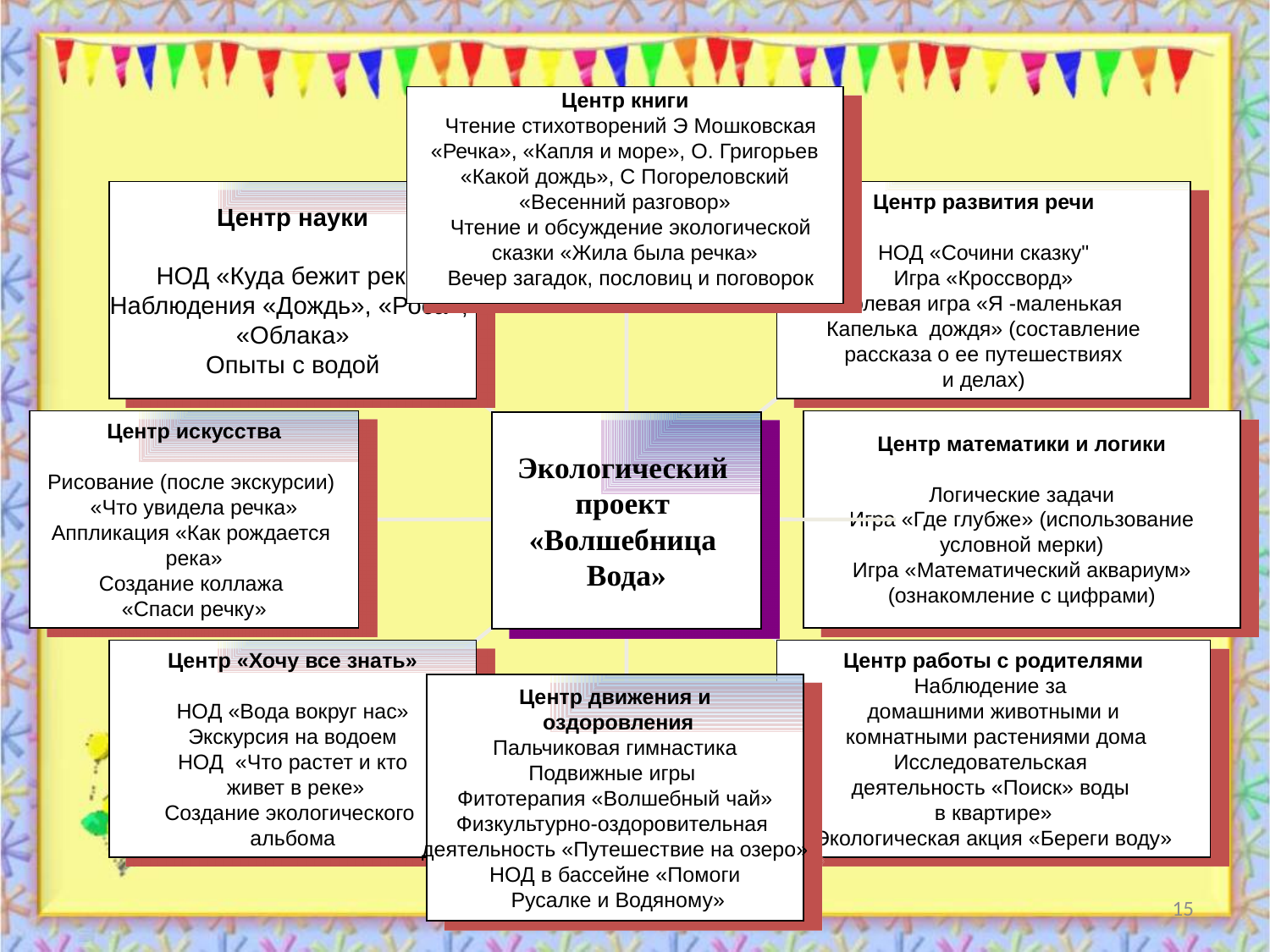

Центр книги
  Чтение стихотворений Э Мошковская «Речка», «Капля и море», О. Григорьев «Какой дождь», С Погореловский «Весенний разговор»
  Чтение и обсуждение экологической сказки «Жила была речка»
  Вечер загадок, пословиц и поговорок
Центр науки

НОД «Куда бежит река"
Наблюдения «Дождь», «Роса»,
«Облака»
Опыты с водой
Центр развития речи

НОД «Сочини сказку"
Игра «Кроссворд»
Ролевая игра «Я -маленькая
Капелька  дождя» (составление
 рассказа о ее путешествиях
и делах)

Центр искусства

Рисование (после экскурсии)
«Что увидела речка»
Аппликация «Как рождается
река»
Создание коллажа
«Спаси речку»

Центр математики и логики

Логические задачи
Игра «Где глубже» (использование условной мерки)
Игра «Математический аквариум» (ознакомление с цифрами)

Экологический
проект
«Волшебница
Вода»

Центр «Хочу все знать»

НОД «Вода вокруг нас»
Экскурсия на водоем
НОД  «Что растет и кто
 живет в реке»
Создание экологического
альбома
Центр работы с родителями
Наблюдение за
домашними животными и
 комнатными растениями дома
Исследовательская
деятельность «Поиск» воды
в квартире»
Экологическая акция «Береги воду»
Центр движения и
 оздоровления
Пальчиковая гимнастика
Подвижные игры
Фитотерапия «Волшебный чай»
Физкультурно-оздоровительная
деятельность «Путешествие на озеро»
НОД в бассейне «Помоги
 Русалке и Водяному»

15